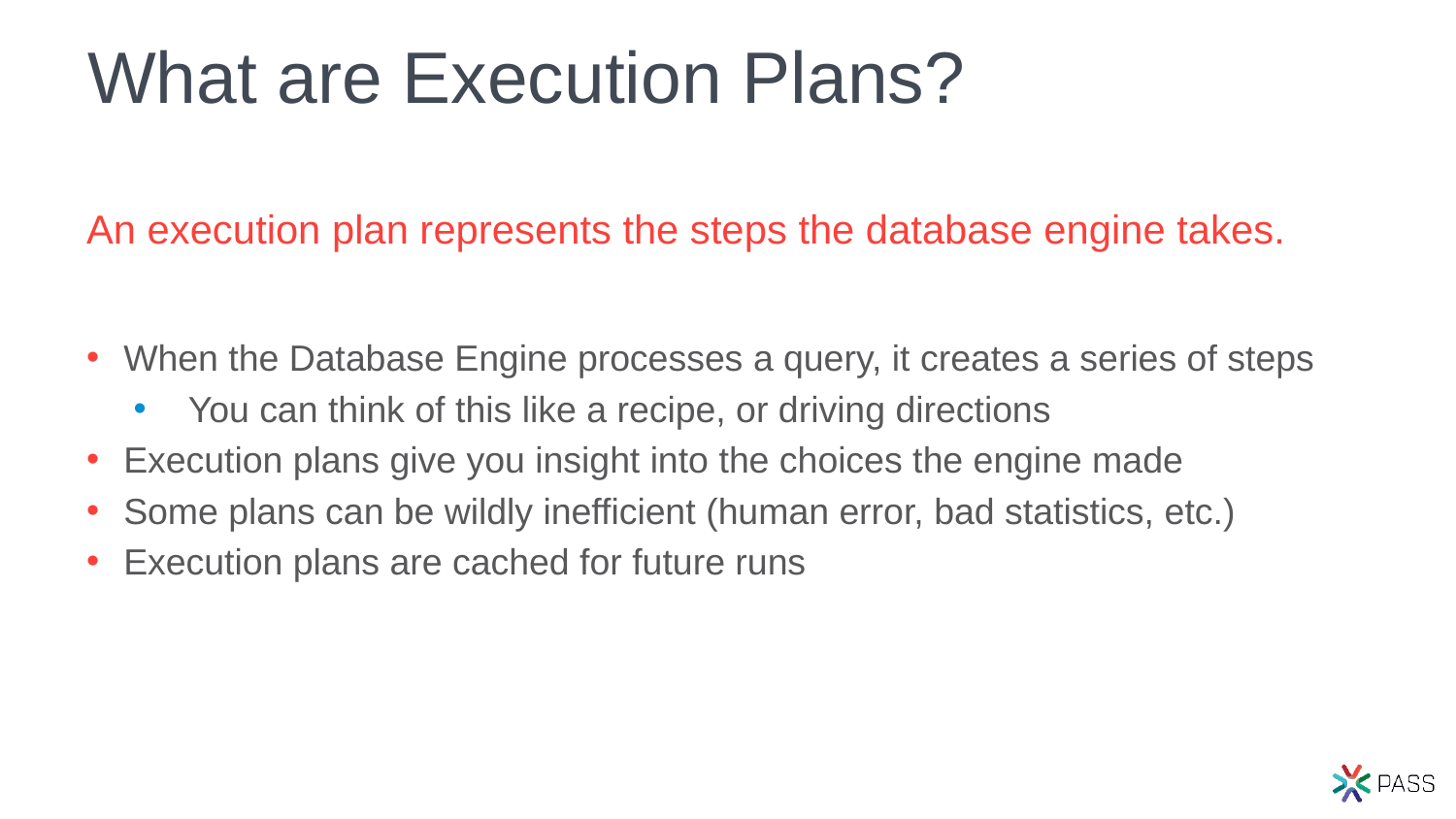

# What are Execution Plans?
An execution plan represents the steps the database engine takes.
When the Database Engine processes a query, it creates a series of steps
You can think of this like a recipe, or driving directions
Execution plans give you insight into the choices the engine made
Some plans can be wildly inefficient (human error, bad statistics, etc.)
Execution plans are cached for future runs